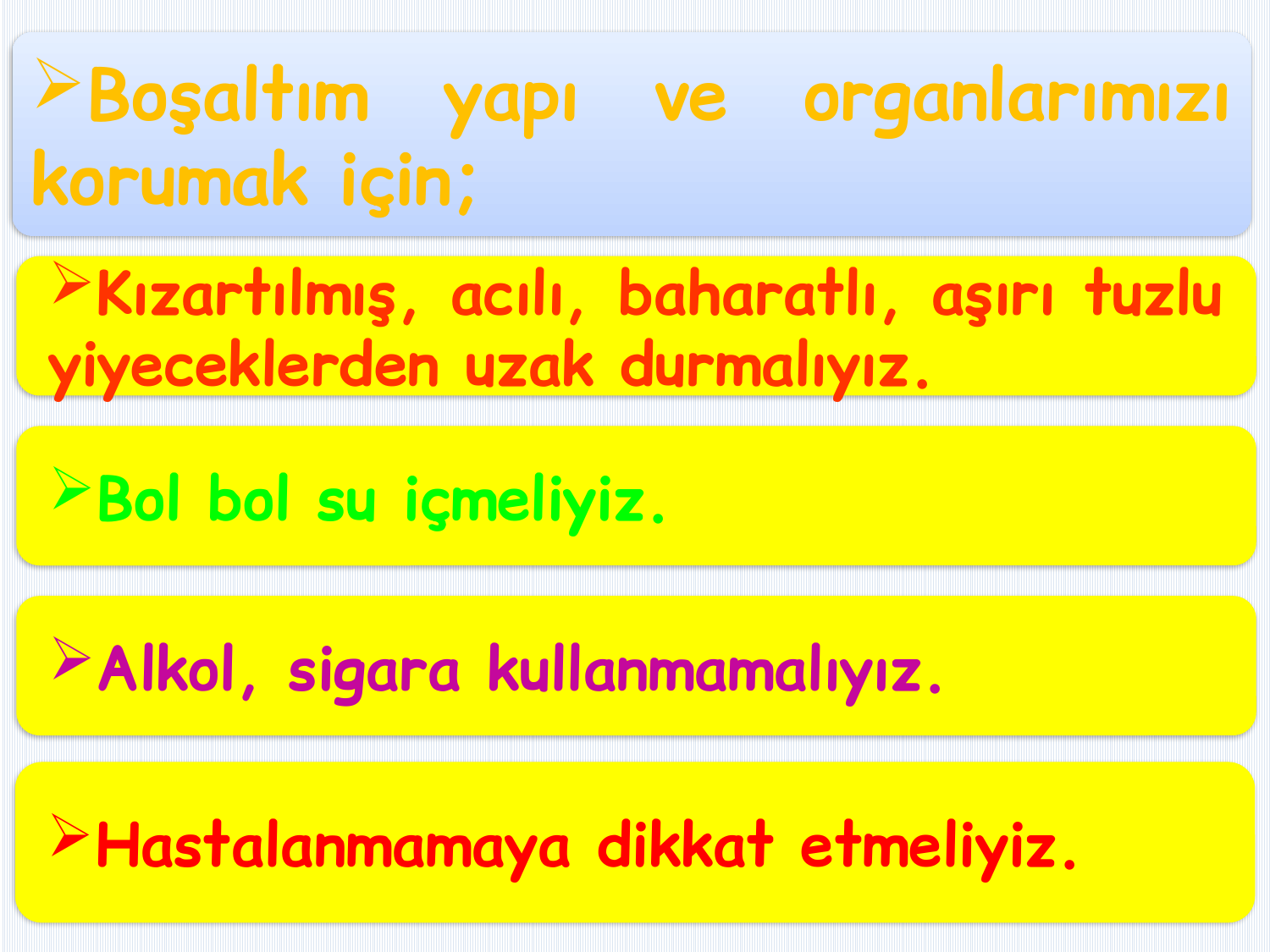

Boşaltım yapı ve organlarımızı korumak için;

Kızartılmış, acılı, baharatlı, aşırı tuzlu yiyeceklerden uzak durmalıyız.

Bol bol su içmeliyiz.

Alkol, sigara kullanmamalıyız.

Hastalanmamaya dikkat etmeliyiz.